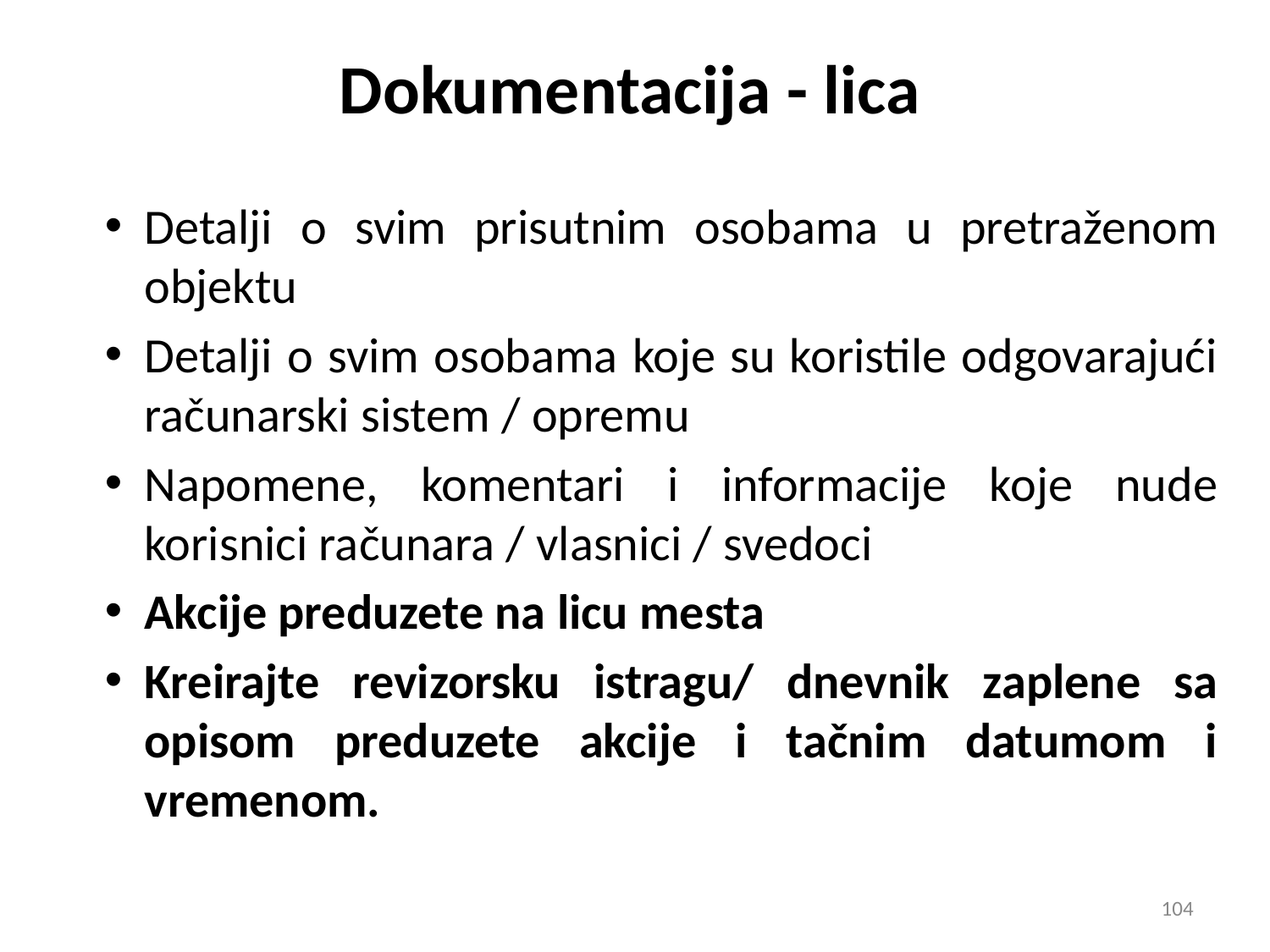

# Dokumentacija - lica
Detalji o svim prisutnim osobama u pretraženom objektu
Detalji o svim osobama koje su koristile odgovarajući računarski sistem / opremu
Napomene, komentari i informacije koje nude korisnici računara / vlasnici / svedoci
Akcije preduzete na licu mesta
Kreirajte revizorsku istragu/ dnevnik zaplene sa opisom preduzete akcije i tačnim datumom i vremenom.
104